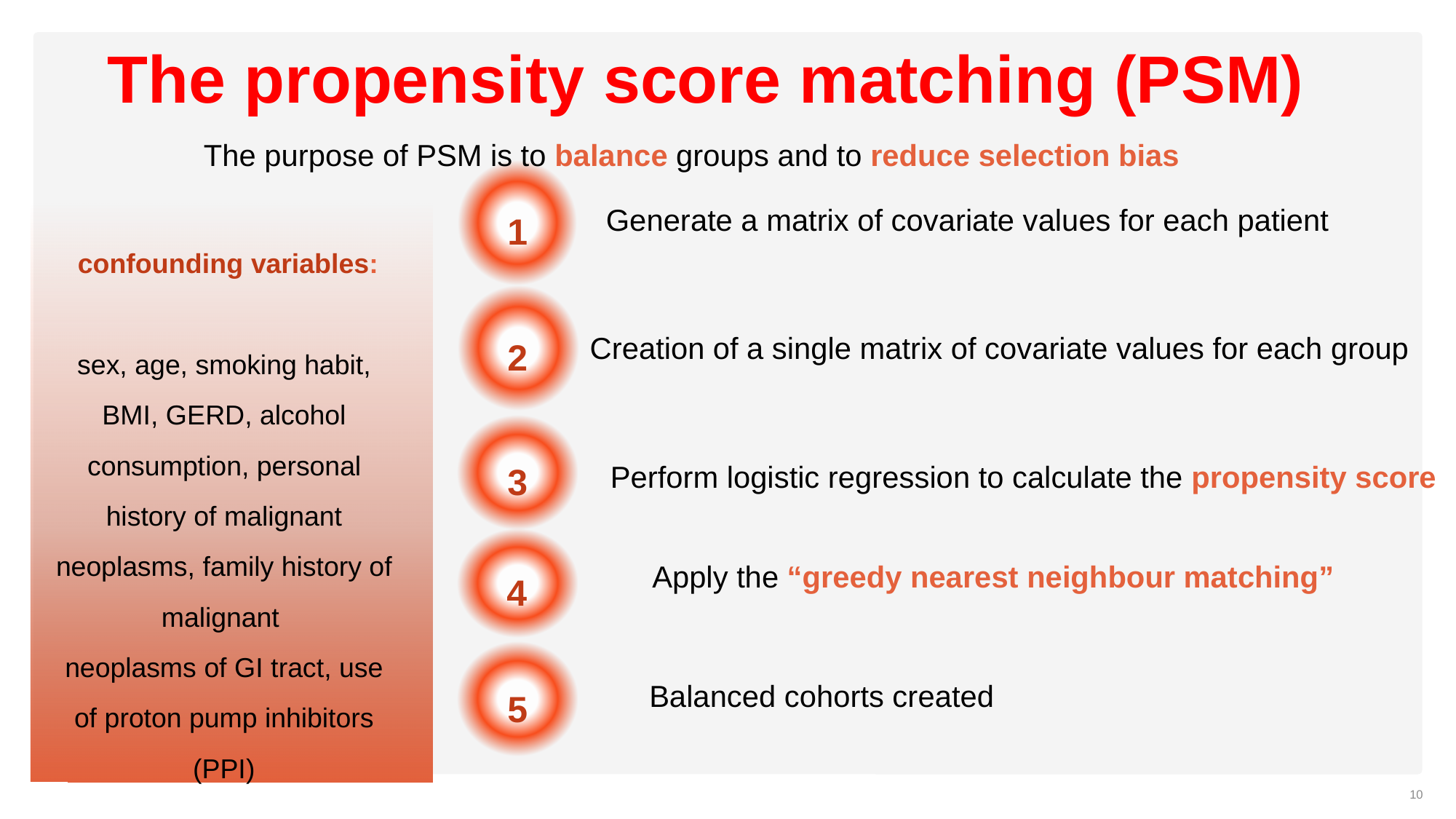

The propensity score matching (PSM)
The purpose of PSM is to balance groups and to reduce selection bias

Generate a matrix of covariate values for each patient
1

 confounding variables:

sex, age, smoking habit, BMI, GERD, alcohol consumption, personal history of malignant neoplasms, family history of malignant
neoplasms of GI tract, use of proton pump inhibitors (PPI)

Creation of a single matrix of covariate values for each group
2

Perform logistic regression to calculate the propensity score
3

Apply the “greedy nearest neighbour matching”
4

Balanced cohorts created
5
10